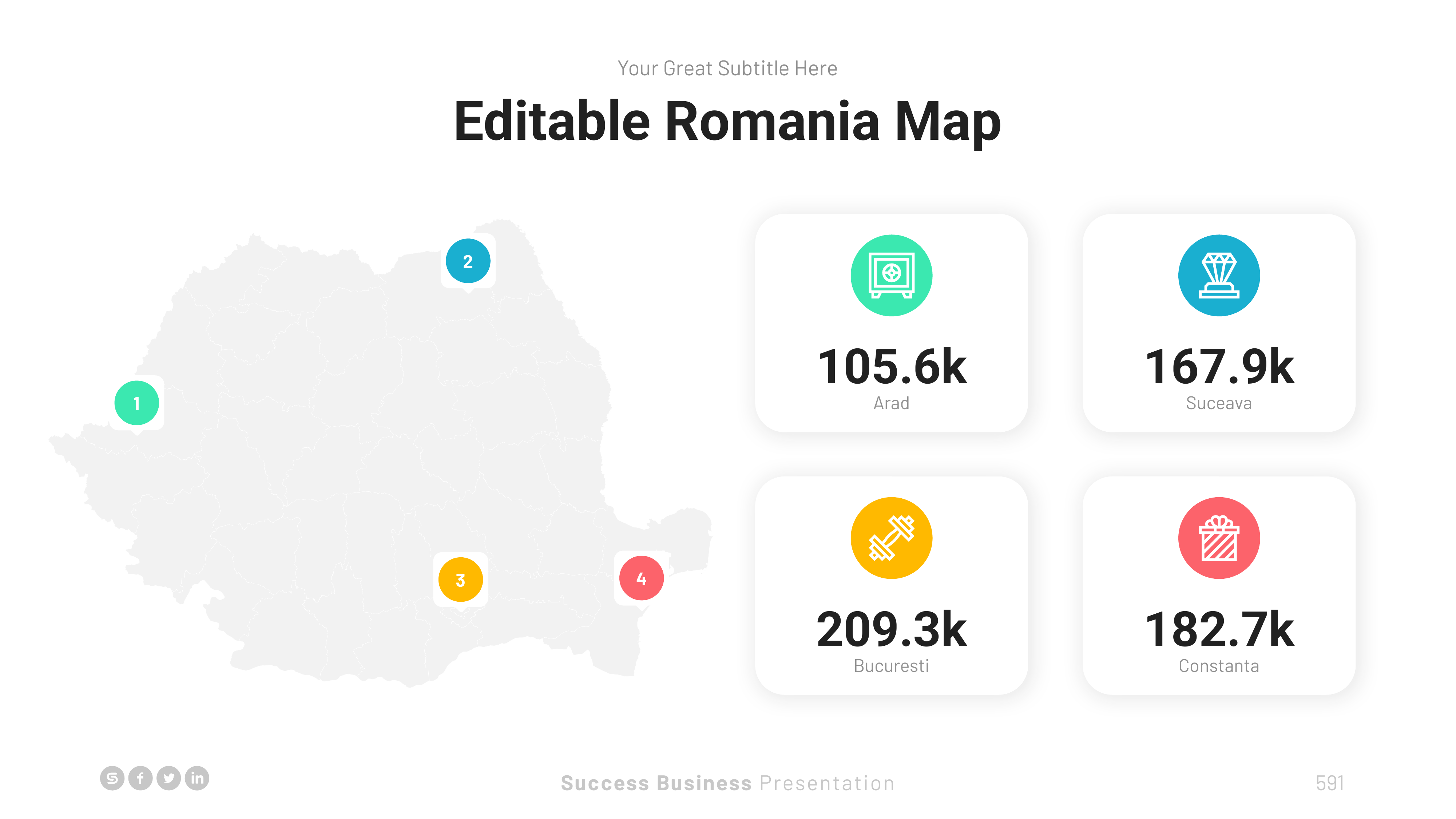

Your Great Subtitle Here
Editable Romania Map

2

105.6k
Arad
167.9k
Suceava

1

4

3
209.3k
Bucuresti
182.7k
Constanta